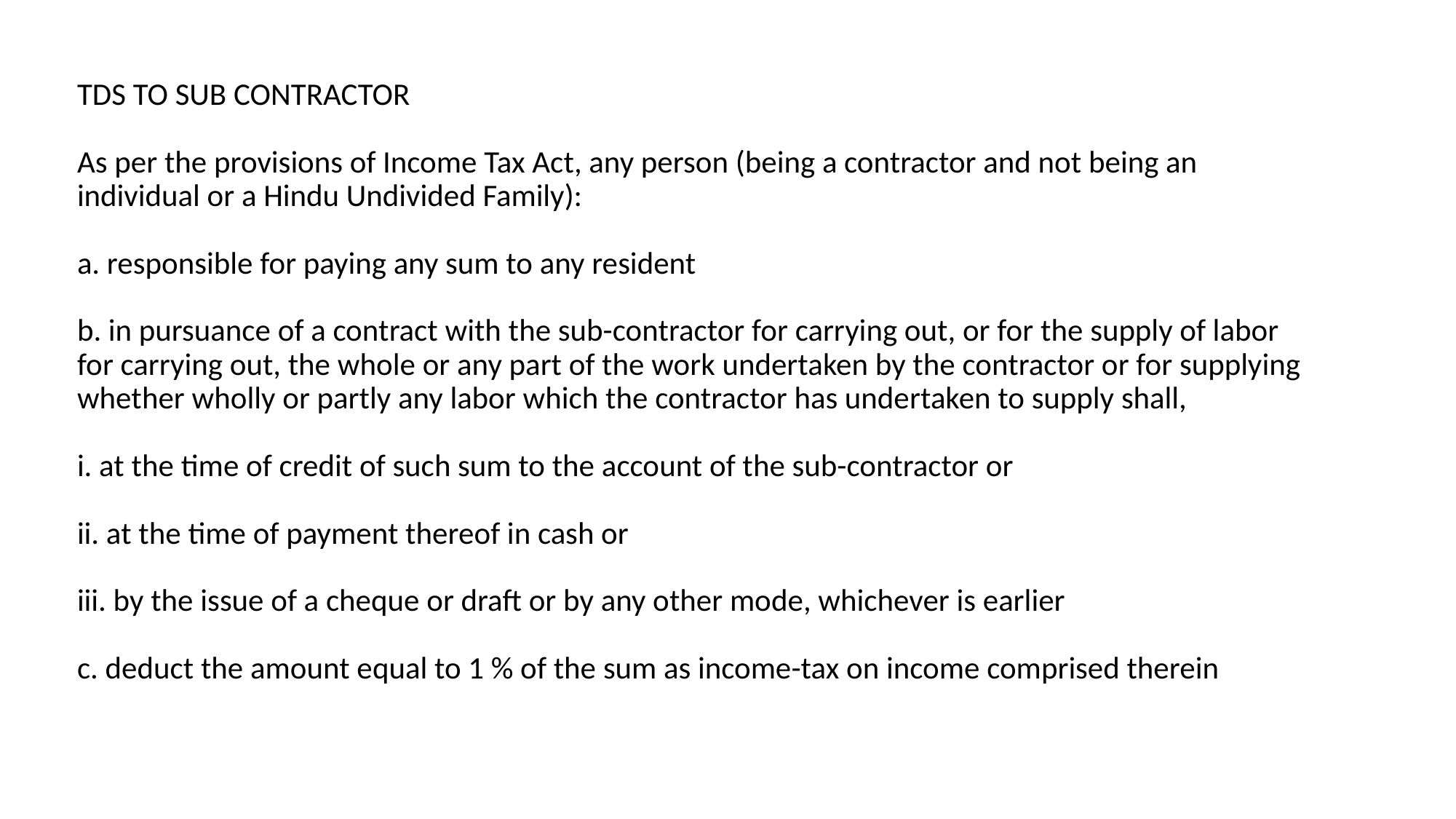

# TDS TO SUB CONTRACTOR As per the provisions of Income Tax Act, any person (being a contractor and not being an individual or a Hindu Undivided Family): a. responsible for paying any sum to any resident b. in pursuance of a contract with the sub-contractor for carrying out, or for the supply of labor for carrying out, the whole or any part of the work undertaken by the contractor or for supplying whether wholly or partly any labor which the contractor has undertaken to supply shall, i. at the time of credit of such sum to the account of the sub-contractor or ii. at the time of payment thereof in cash or iii. by the issue of a cheque or draft or by any other mode, whichever is earlier c. deduct the amount equal to 1 % of the sum as income-tax on income comprised therein